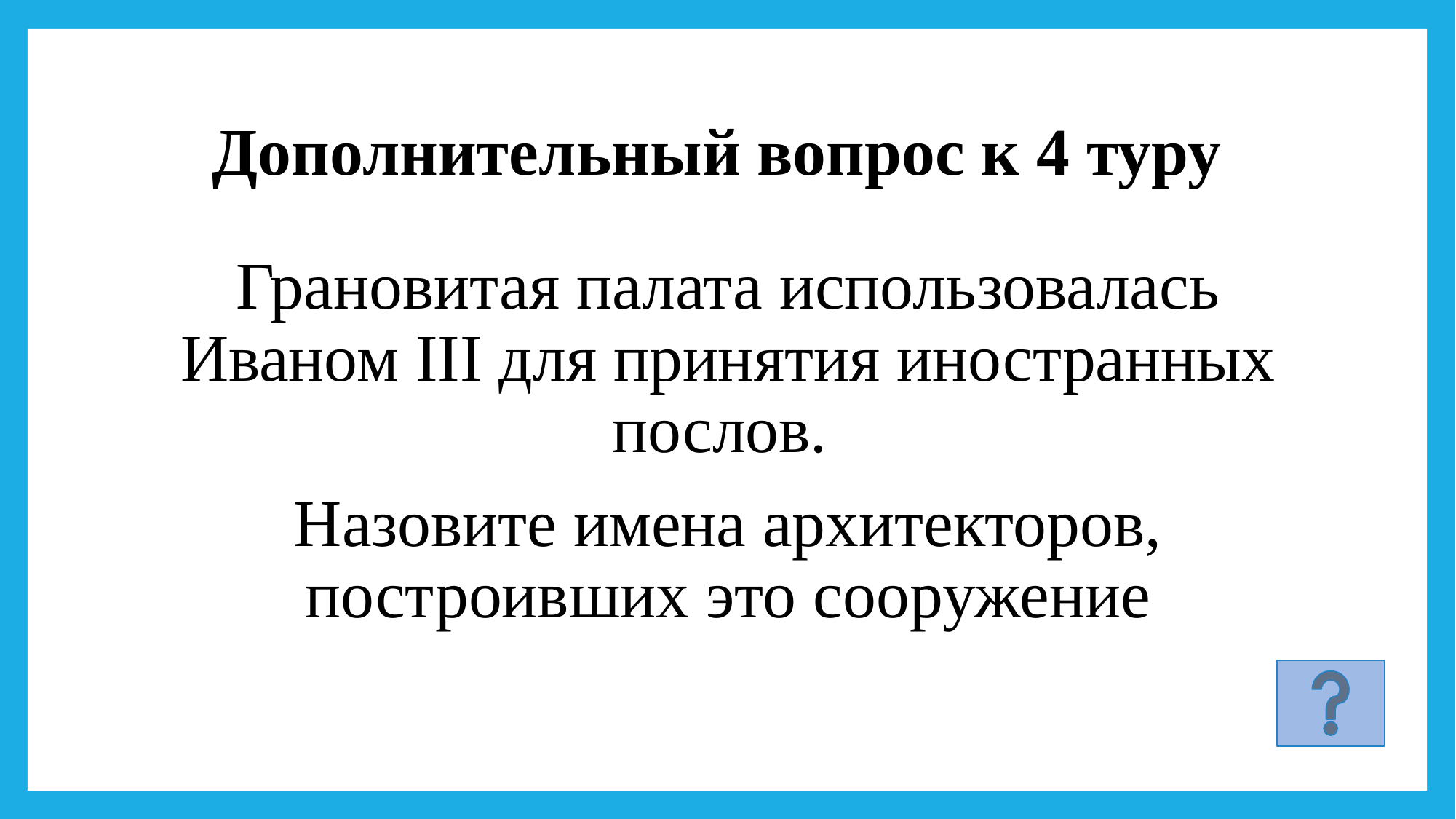

# Дополнительный вопрос к 4 туру
Грановитая палата использовалась Иваном III для принятия иностранных послов.
Назовите имена архитекторов, построивших это сооружение